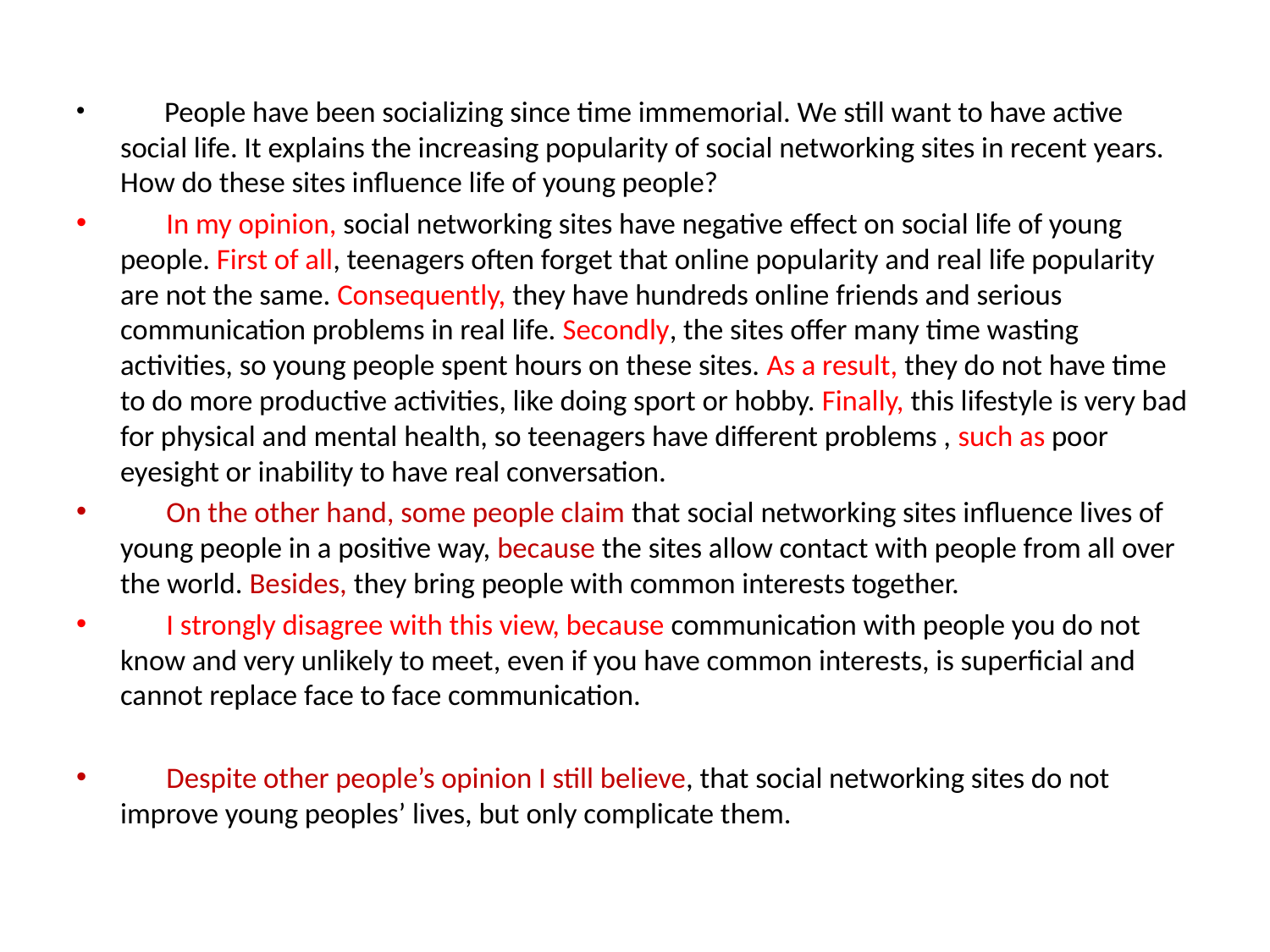

#
        People have been socializing since time immemorial. We still want to have active social life. It explains the increasing popularity of social networking sites in recent years. How do these sites influence life of young people?
       In my opinion, social networking sites have negative effect on social life of young people. First of all, teenagers often forget that online popularity and real life popularity are not the same. Consequently, they have hundreds online friends and serious communication problems in real life. Secondly, the sites offer many time wasting activities, so young people spent hours on these sites. As a result, they do not have time to do more productive activities, like doing sport or hobby. Finally, this lifestyle is very bad for physical and mental health, so teenagers have different problems , such as poor eyesight or inability to have real conversation.
       On the other hand, some people claim that social networking sites influence lives of young people in a positive way, because the sites allow contact with people from all over the world. Besides, they bring people with common interests together.
       I strongly disagree with this view, because communication with people you do not know and very unlikely to meet, even if you have common interests, is superficial and cannot replace face to face communication.

       Despite other people’s opinion I still believe, that social networking sites do not improve young peoples’ lives, but only complicate them.